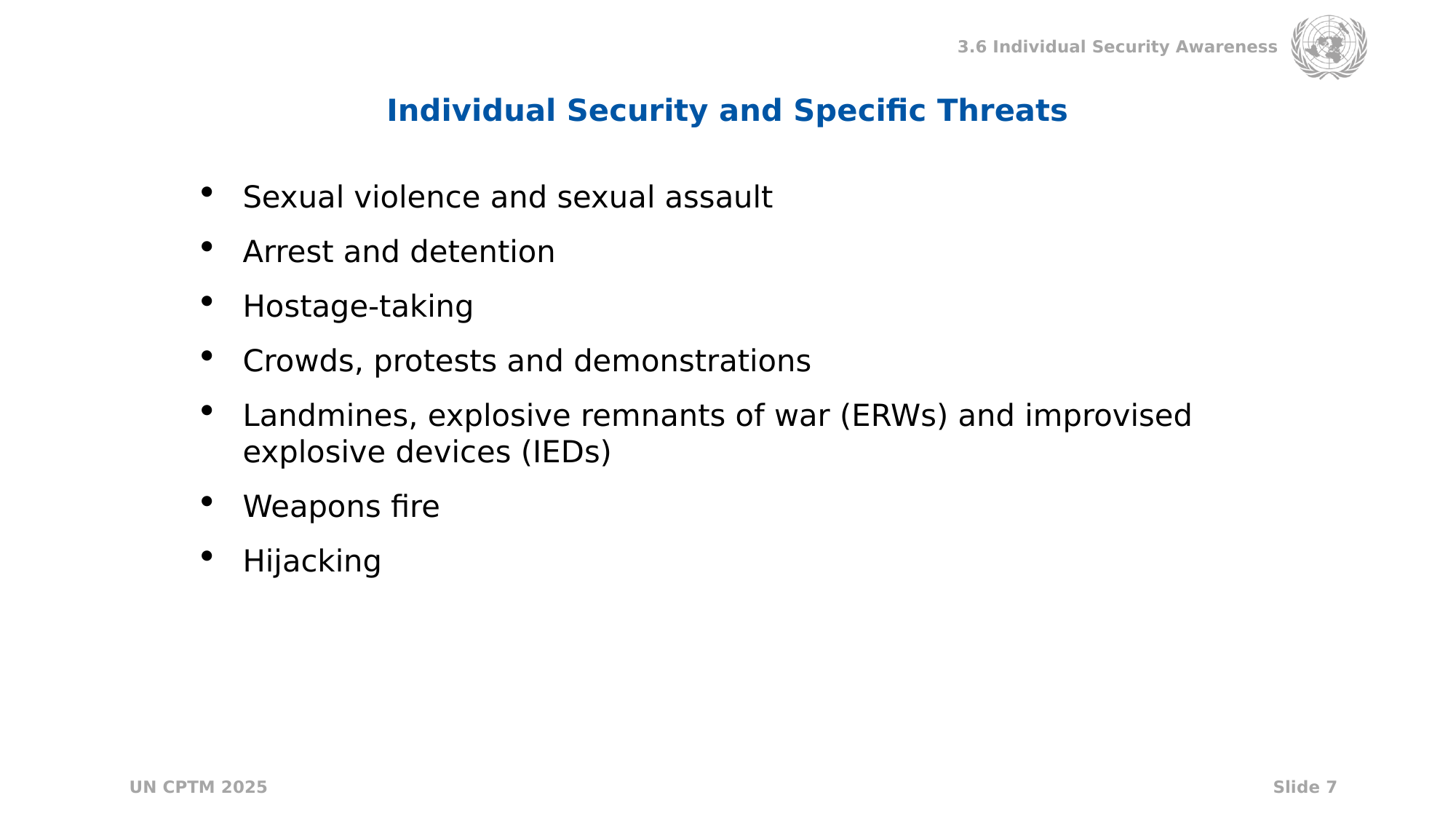

Individual Security and Specific Threats
Sexual violence and sexual assault
Arrest and detention
Hostage-taking
Crowds, protests and demonstrations
Landmines, explosive remnants of war (ERWs) and improvised explosive devices (IEDs)
Weapons fire
Hijacking